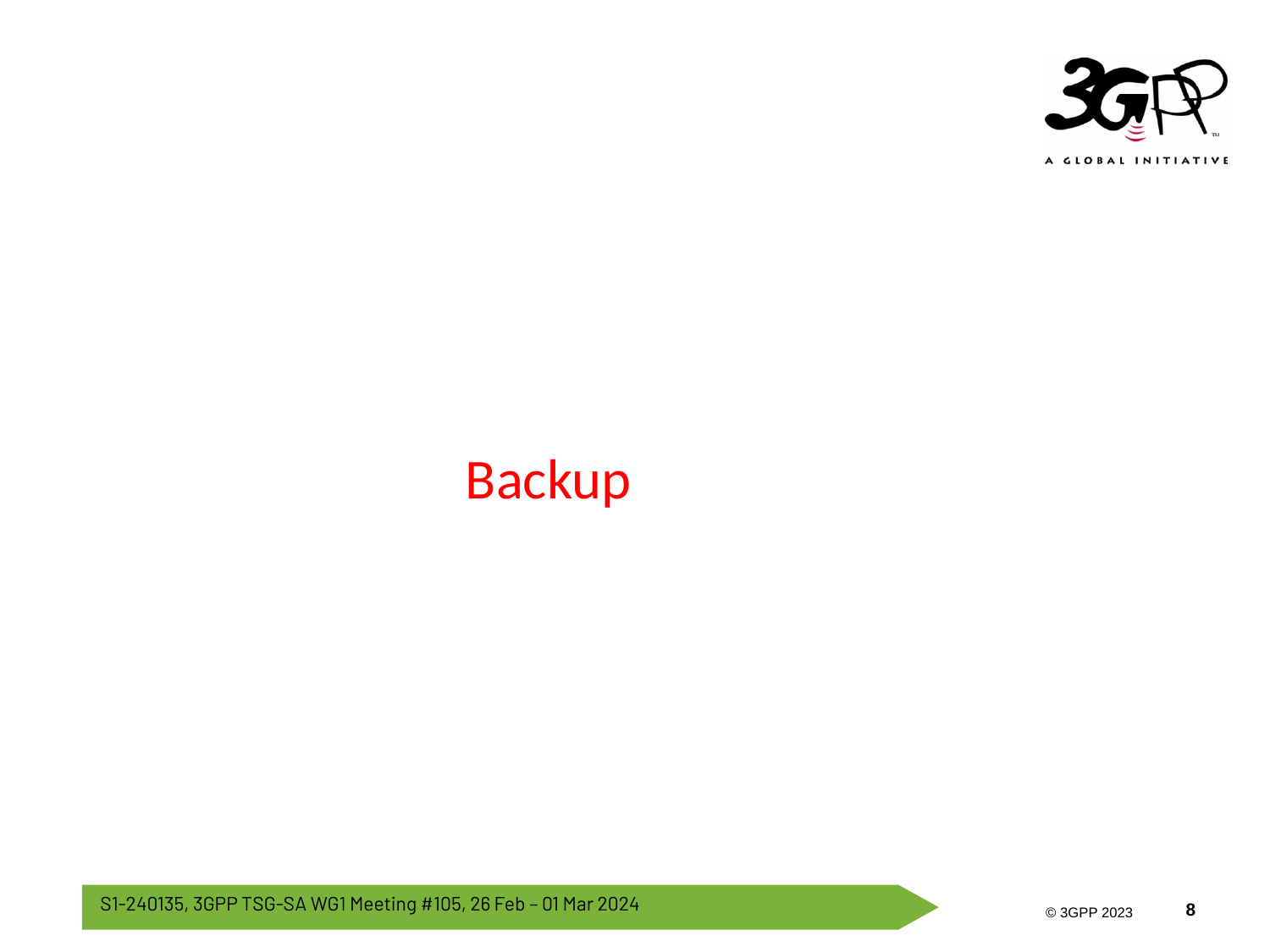

# Backup
S1-240135, 3GPP TSG-SA WG1 Meeting #105, 26 Feb – 01 Mar 2024